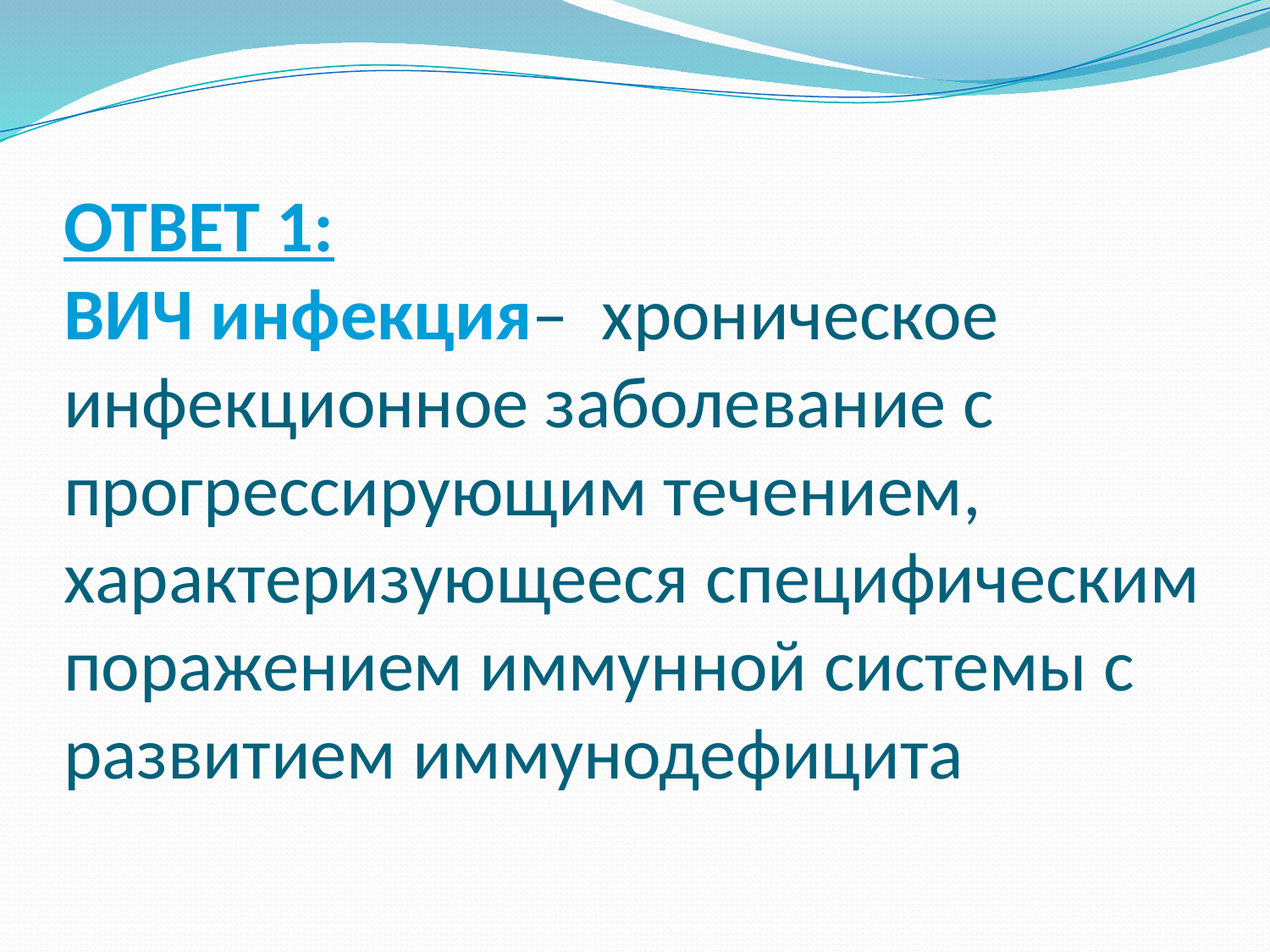

# ОТВЕТ 1: ВИЧ инфекция–  хроническое инфекционное заболевание с прогрессирующим течением, характеризующееся специфическим поражением иммунной системы с развитием иммунодефицита